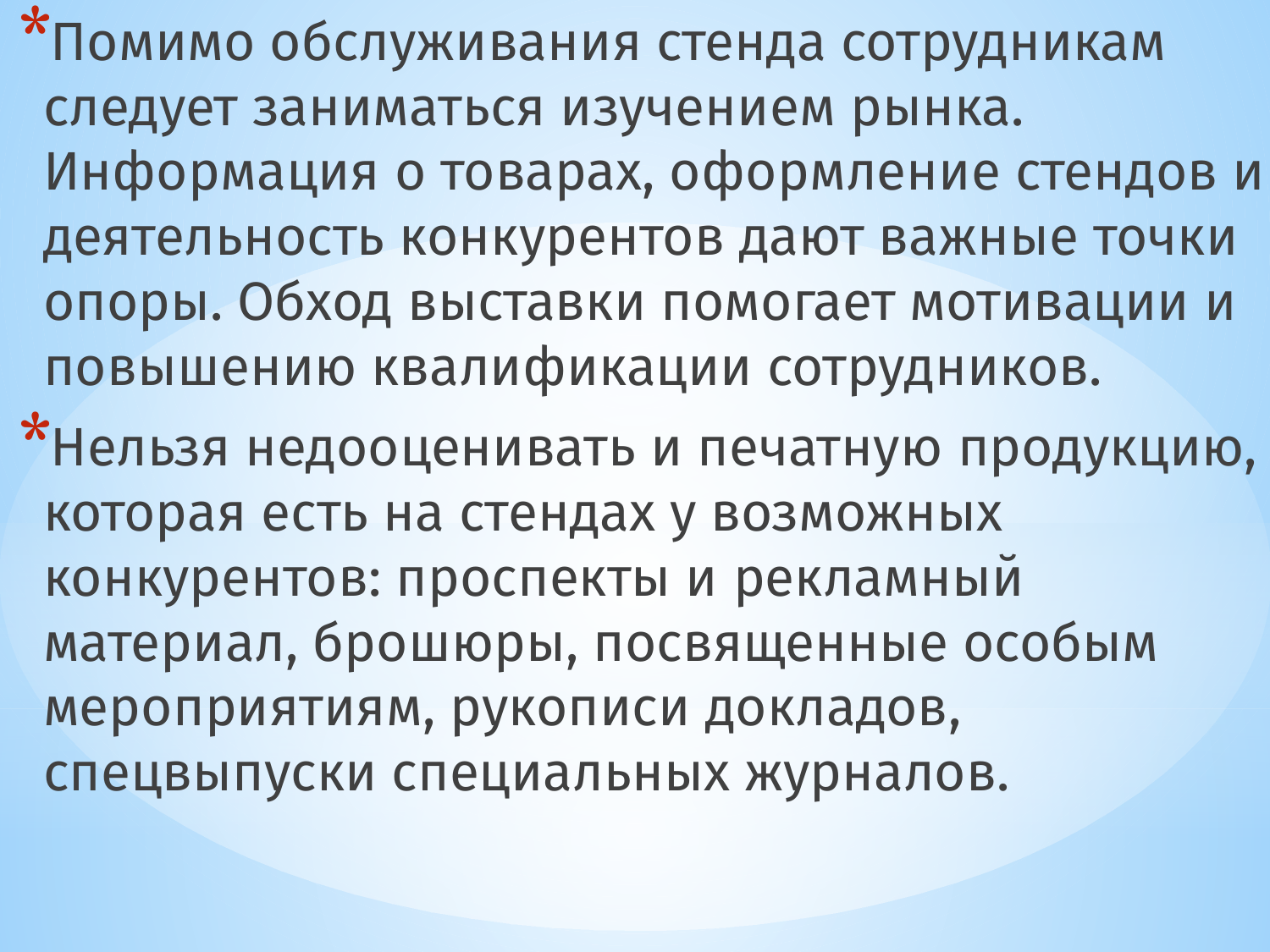

Помимо обслуживания стенда сотрудникам следует заниматься изучением рынка. Информация о товарах, оформление стендов и деятельность конкурентов дают важные точки опоры. Обход выставки помогает мотивации и повышению квалификации сотрудников.
Нельзя недооценивать и печатную продукцию, которая есть на стендах у возможных конкурентов: проспекты и рекламный материал, брошюры, посвященные особым мероприятиям, рукописи докладов, спецвыпуски специальных журналов.